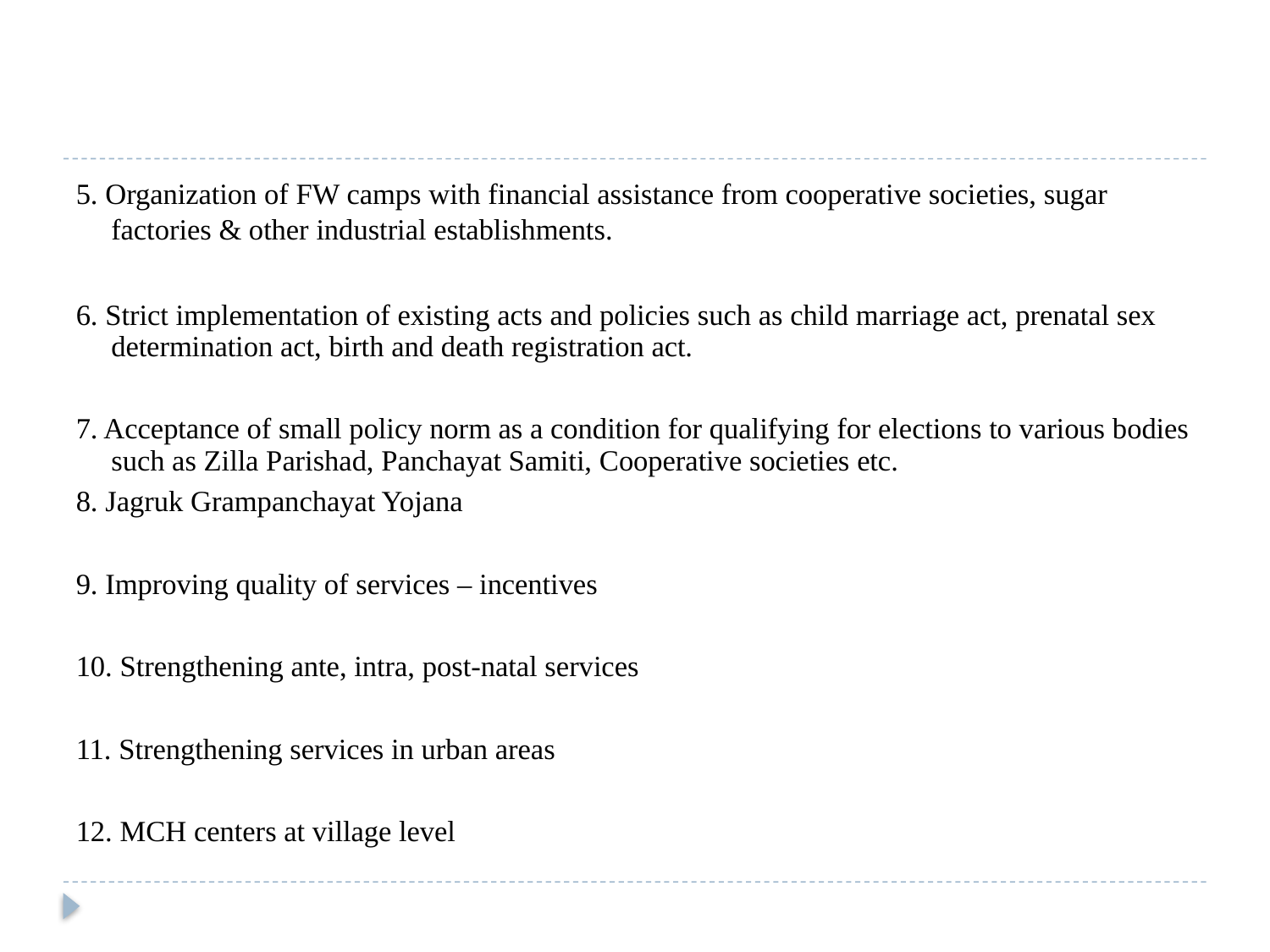

#
5. Organization of FW camps with financial assistance from cooperative societies, sugar factories & other industrial establishments.

6. Strict implementation of existing acts and policies such as child marriage act, prenatal sex determination act, birth and death registration act.

7. Acceptance of small policy norm as a condition for qualifying for elections to various bodies such as Zilla Parishad, Panchayat Samiti, Cooperative societies etc.
8. Jagruk Grampanchayat Yojana

9. Improving quality of services – incentives

10. Strengthening ante, intra, post-natal services

11. Strengthening services in urban areas

12. MCH centers at village level